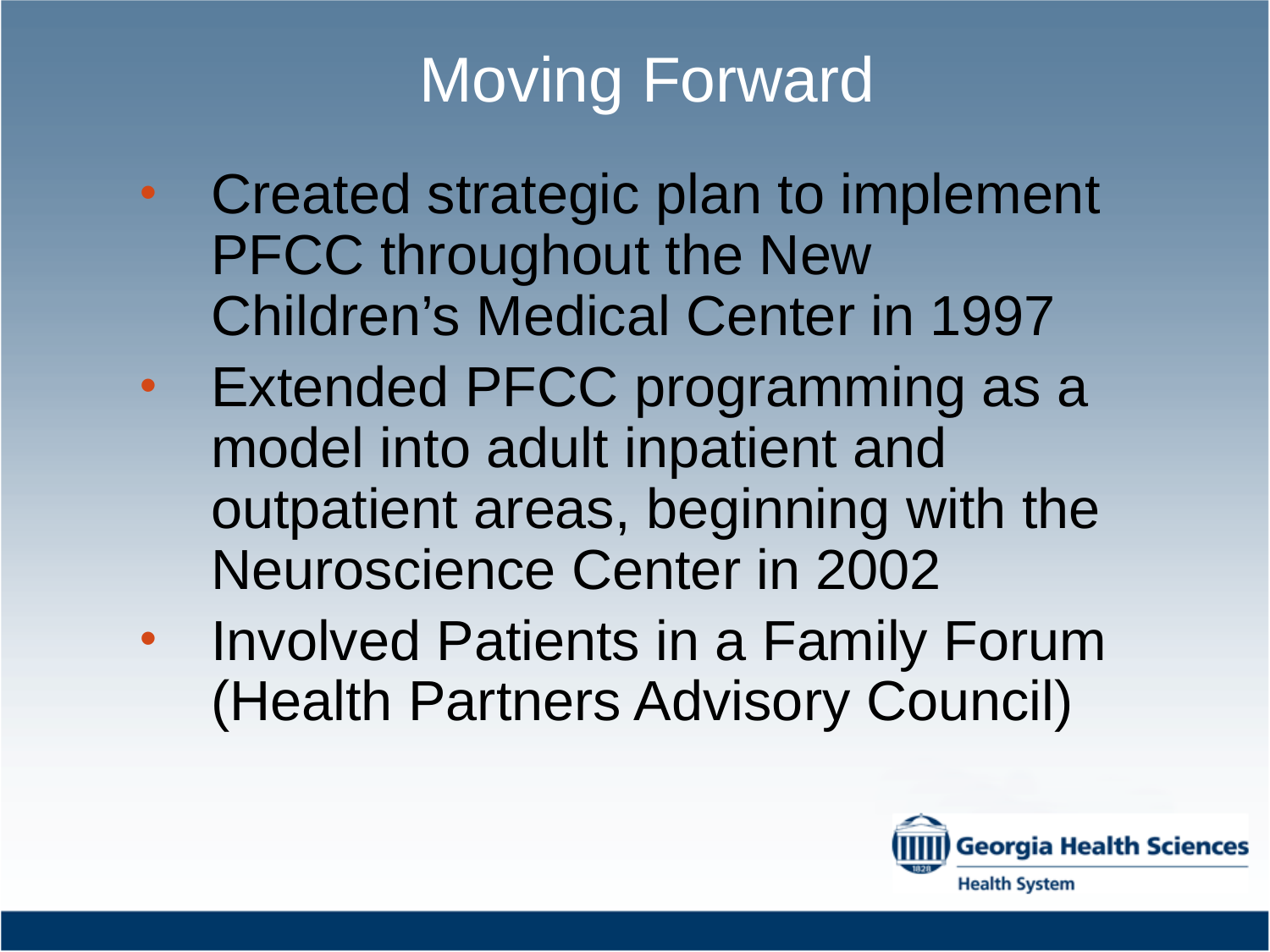

Moving Forward
Created strategic plan to implement PFCC throughout the New Children’s Medical Center in 1997
Extended PFCC programming as a model into adult inpatient and outpatient areas, beginning with the Neuroscience Center in 2002
Involved Patients in a Family Forum (Health Partners Advisory Council)